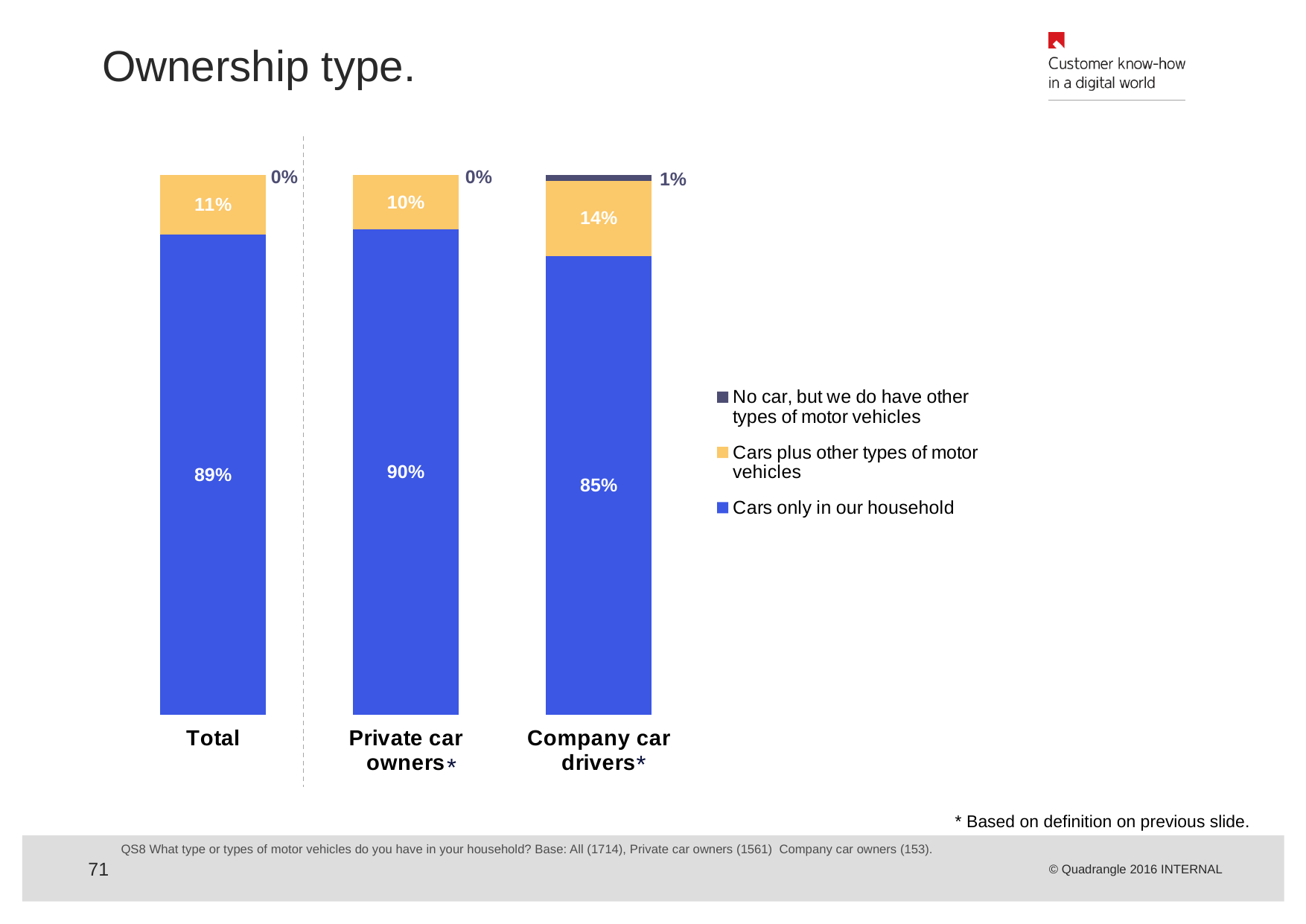

# Ownership type.

### Chart

| Category | Cars only in our household | Cars plus other types of motor vehicles | No car, but we do have other types of motor vehicles |
|---|---|---|---|
| Total | 0.89 | 0.11 | 0.0 |
| Private car owners | 0.9 | 0.1 | 0.0 |
| Company car drivers | 0.8500000000000006 | 0.14 | 0.010000000000000005 |
*
*
* Based on definition on previous slide.
QS8 What type or types of motor vehicles do you have in your household? Base: All (1714), Private car owners (1561)  Company car owners (153).